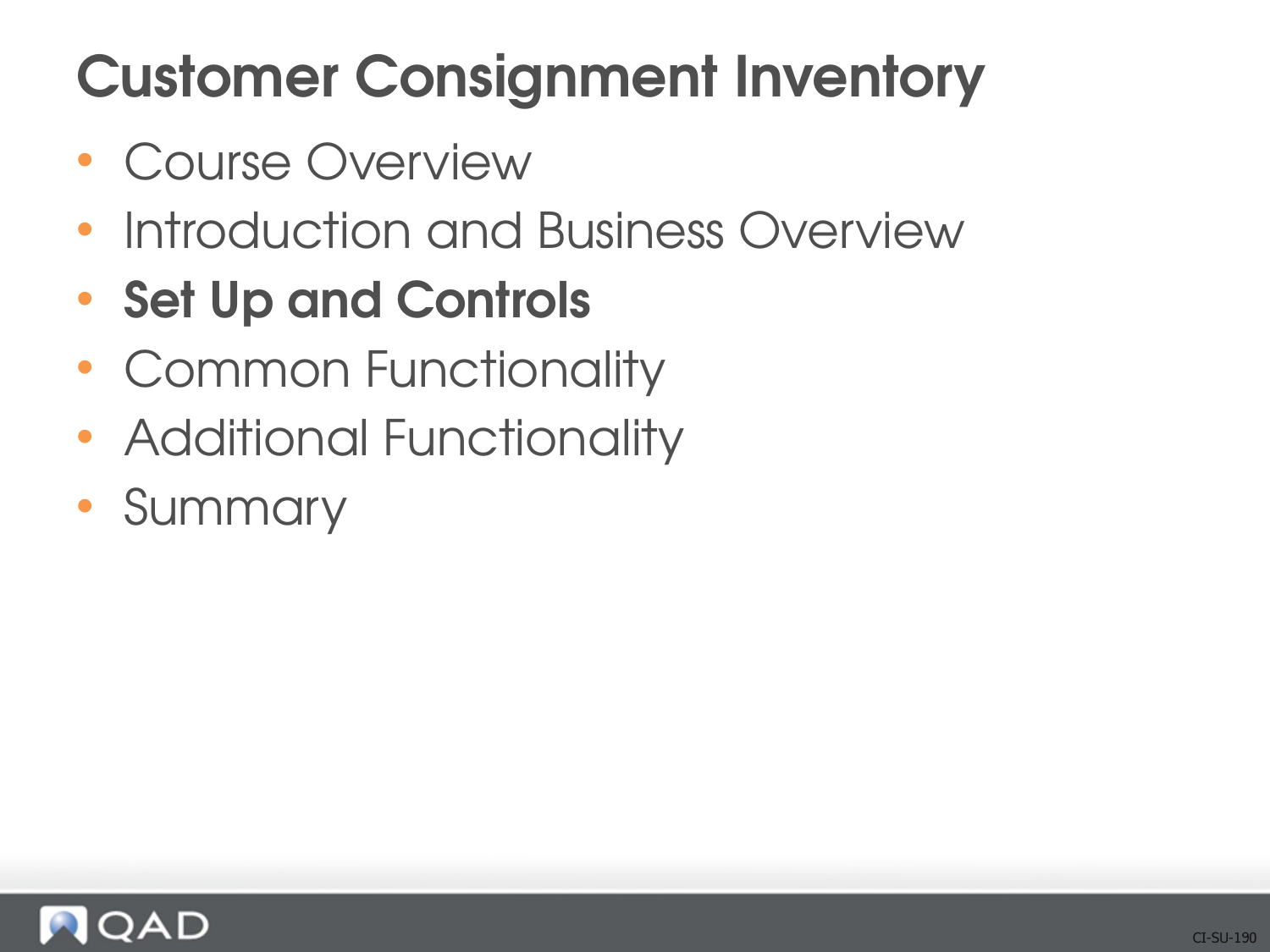

# Customer Consignment Inventory
Course Overview
Introduction and Business Overview
Set Up and Controls
Common Functionality
Additional Functionality
Summary

CI-SU-190